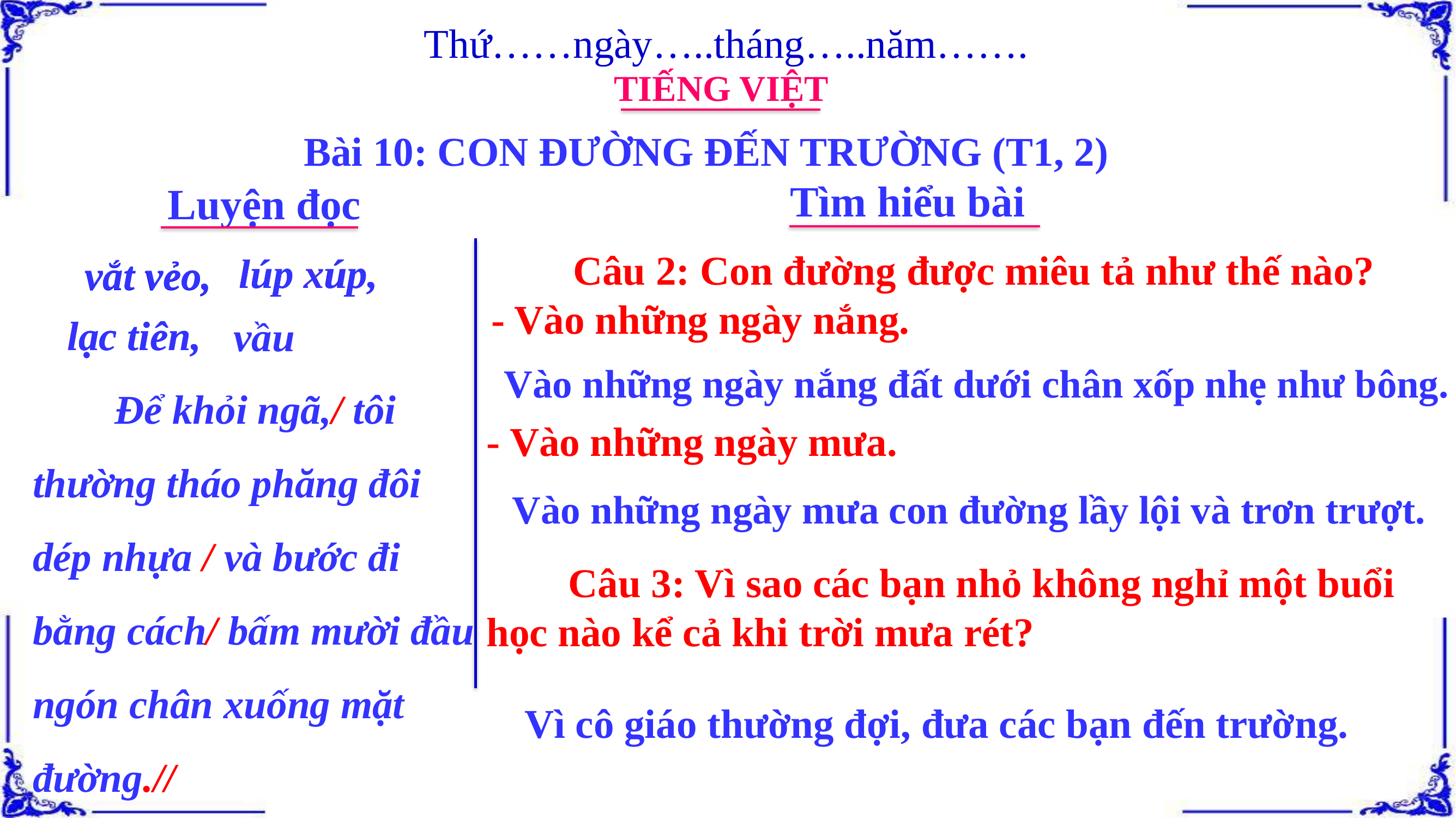

Thứ……ngày…..tháng…..năm…….
TIẾNG VIỆT
Bài 10: CON ĐƯỜNG ĐẾN TRƯỜNG (T1, 2)
Tìm hiểu bài
Luyện đọc
	Câu 2: Con đường được miêu tả như thế nào?
- Vào những ngày nắng.
lúp xúp,
lúp xúp,
vắt vẻo,
vắt vẻo,
lạc tiên,
lạc tiên,
vầu
Vào những ngày nắng đất dưới chân xốp nhẹ như bông.
	Để khỏi ngã,/ tôi thường tháo phăng đôi dép nhựa / và bước đi bằng cách/ bấm mười đầu ngón chân xuống mặt đường.//
- Vào những ngày mưa.
Vào những ngày mưa con đường lầy lội và trơn trượt.
	Câu 3: Vì sao các bạn nhỏ không nghỉ một buổi học nào kể cả khi trời mưa rét?
Vì cô giáo thường đợi, đưa các bạn đến trường.